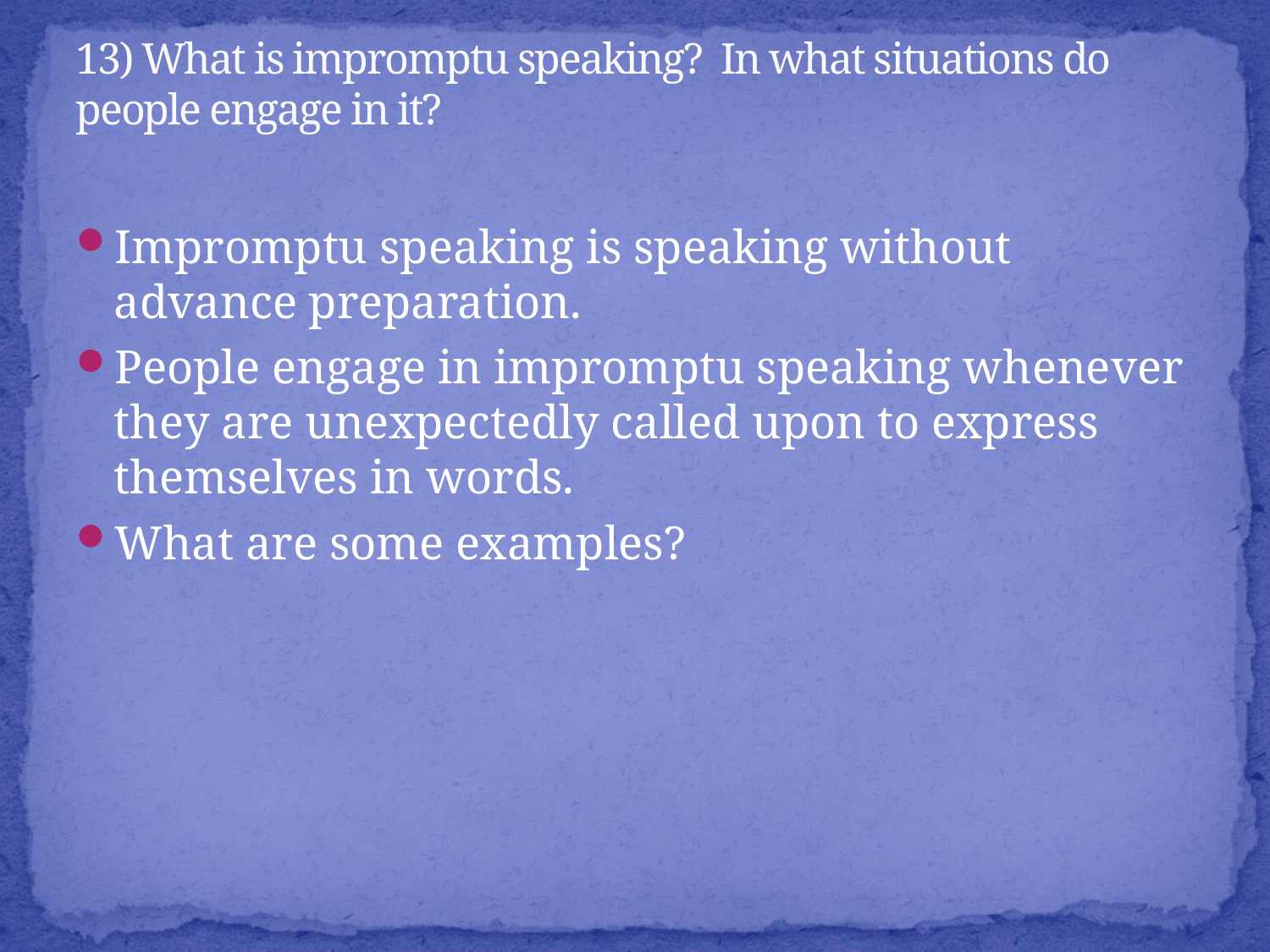

# 13) What is impromptu speaking?  In what situations do people engage in it?
Impromptu speaking is speaking without advance preparation.
People engage in impromptu speaking whenever they are unexpectedly called upon to express themselves in words.
What are some examples?